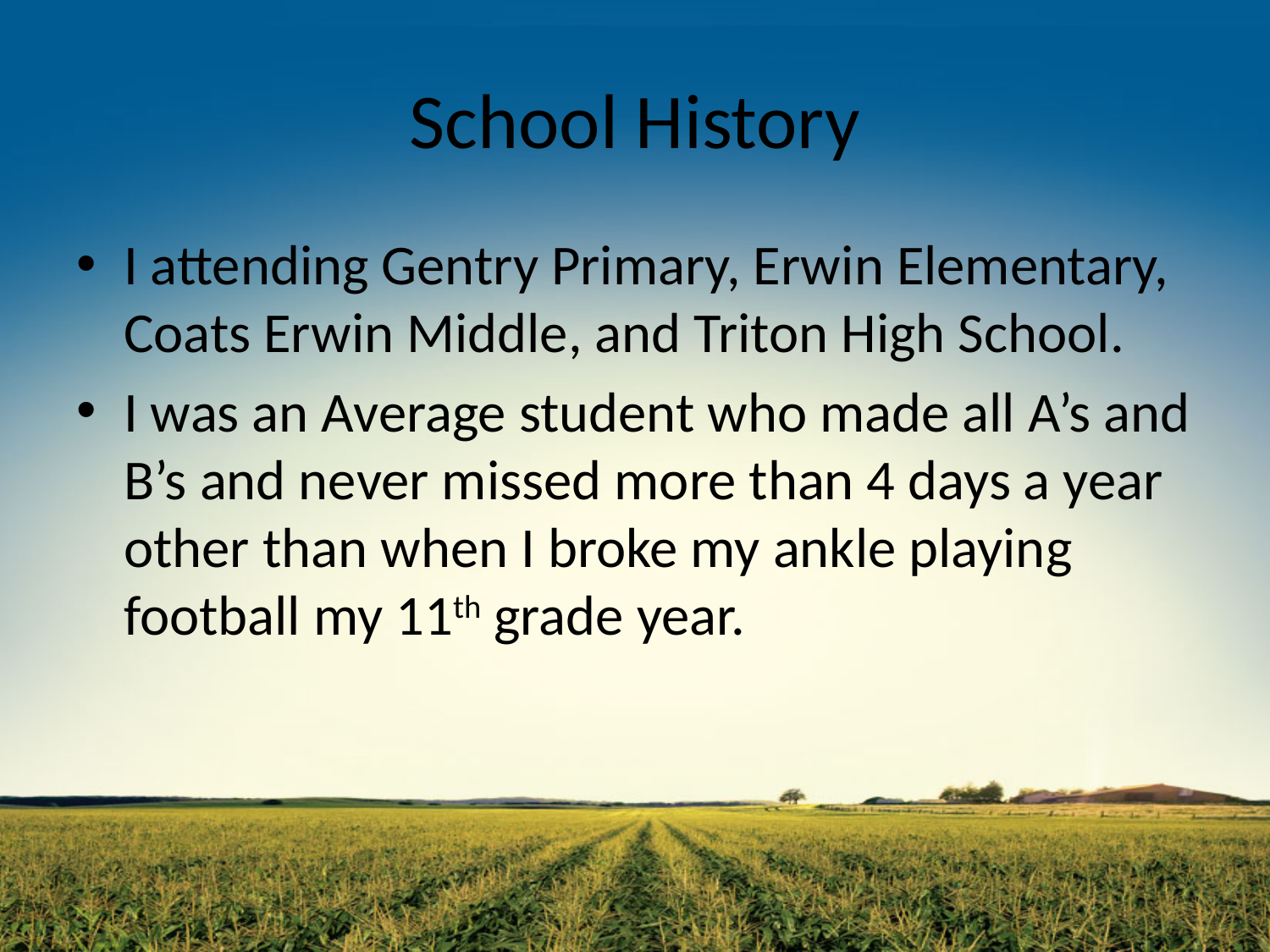

# School History
I attending Gentry Primary, Erwin Elementary, Coats Erwin Middle, and Triton High School.
I was an Average student who made all A’s and B’s and never missed more than 4 days a year other than when I broke my ankle playing football my 11th grade year.